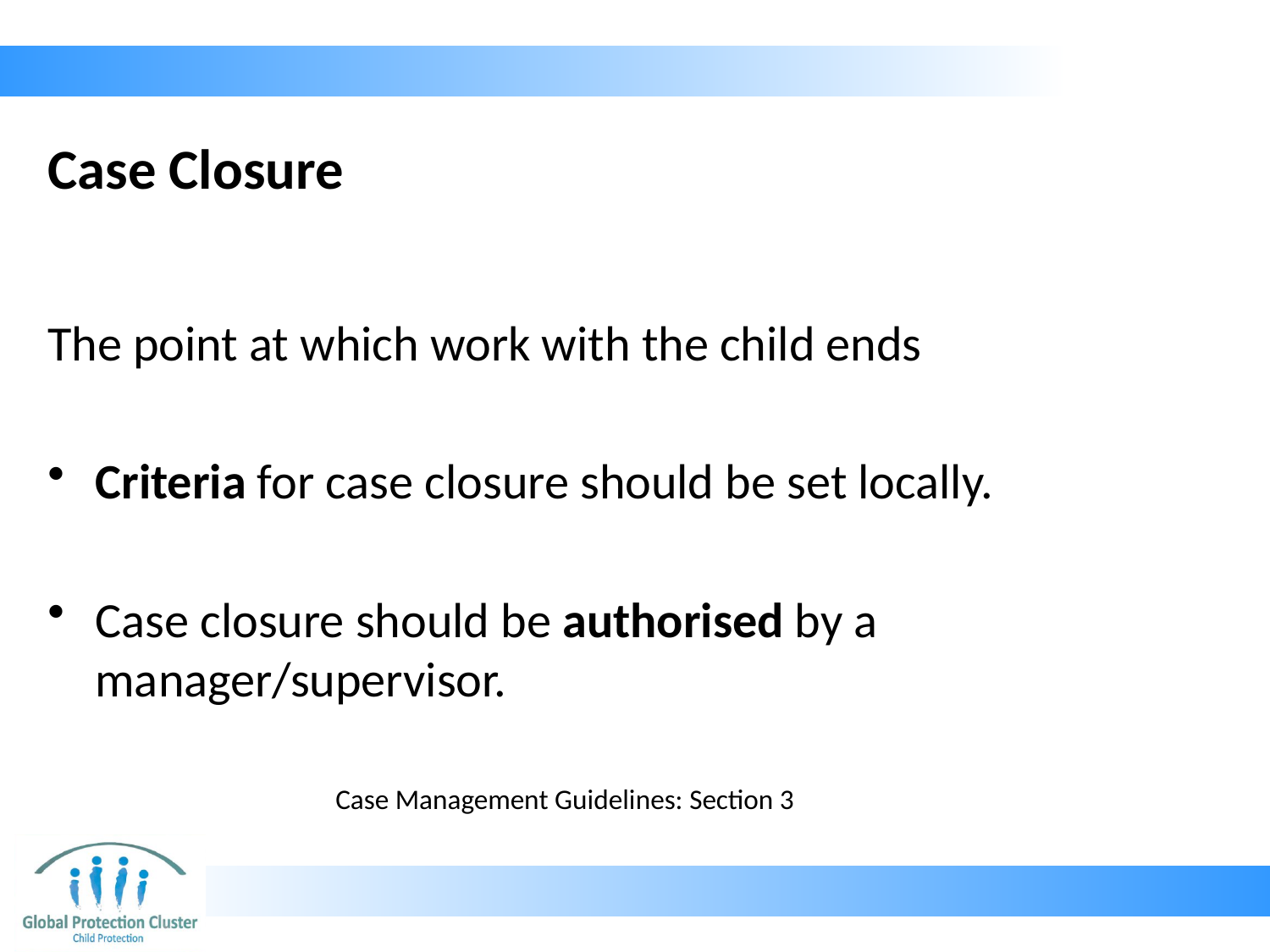

# Case Closure

The point at which work with the child ends

Criteria for case closure should be set locally.

Case closure should be authorised by a manager/supervisor.

Case Management Guidelines: Section 3